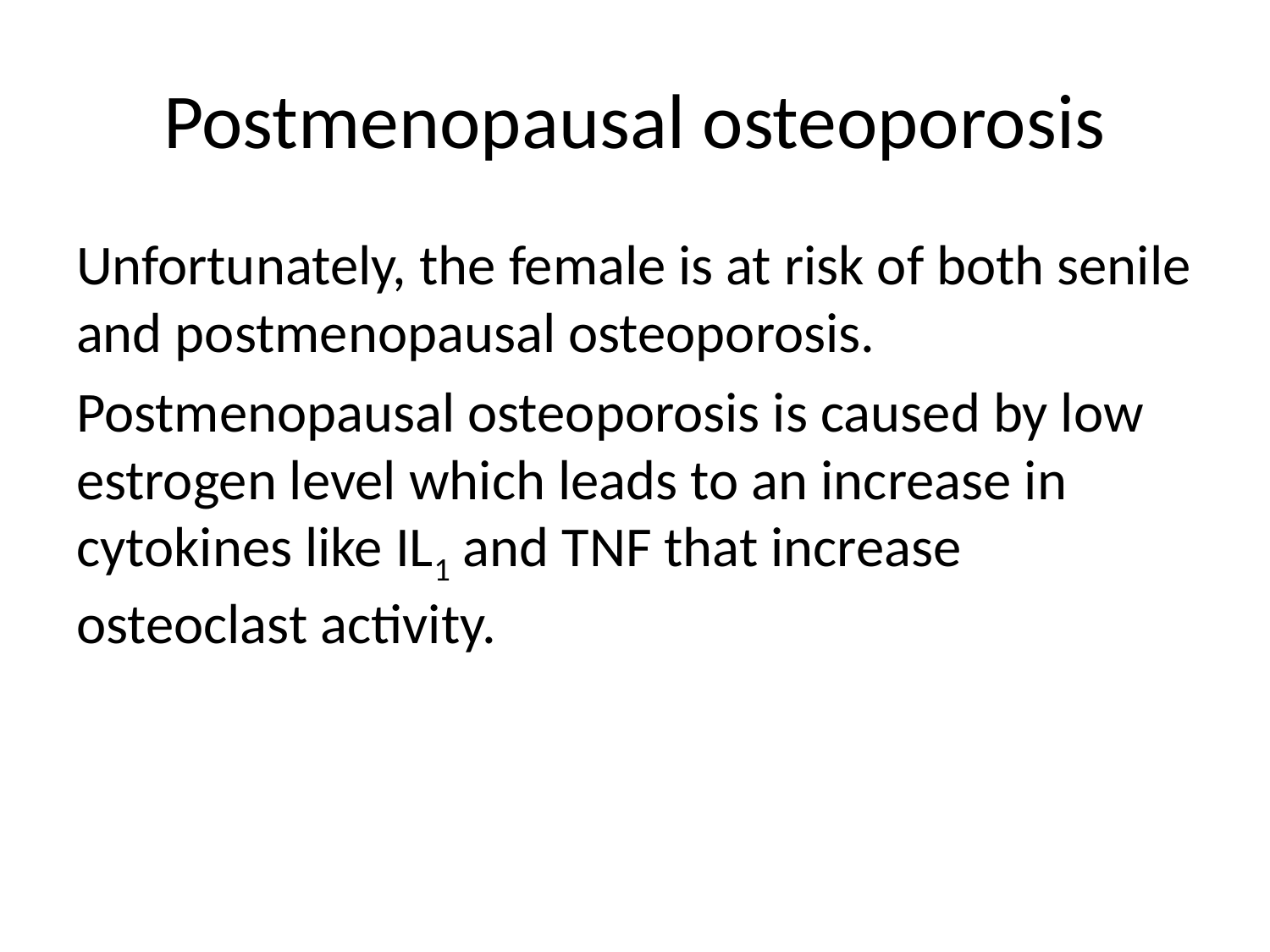

# Postmenopausal osteoporosis
Unfortunately, the female is at risk of both senile and postmenopausal osteoporosis.
Postmenopausal osteoporosis is caused by low estrogen level which leads to an increase in cytokines like IL1 and TNF that increase osteoclast activity.